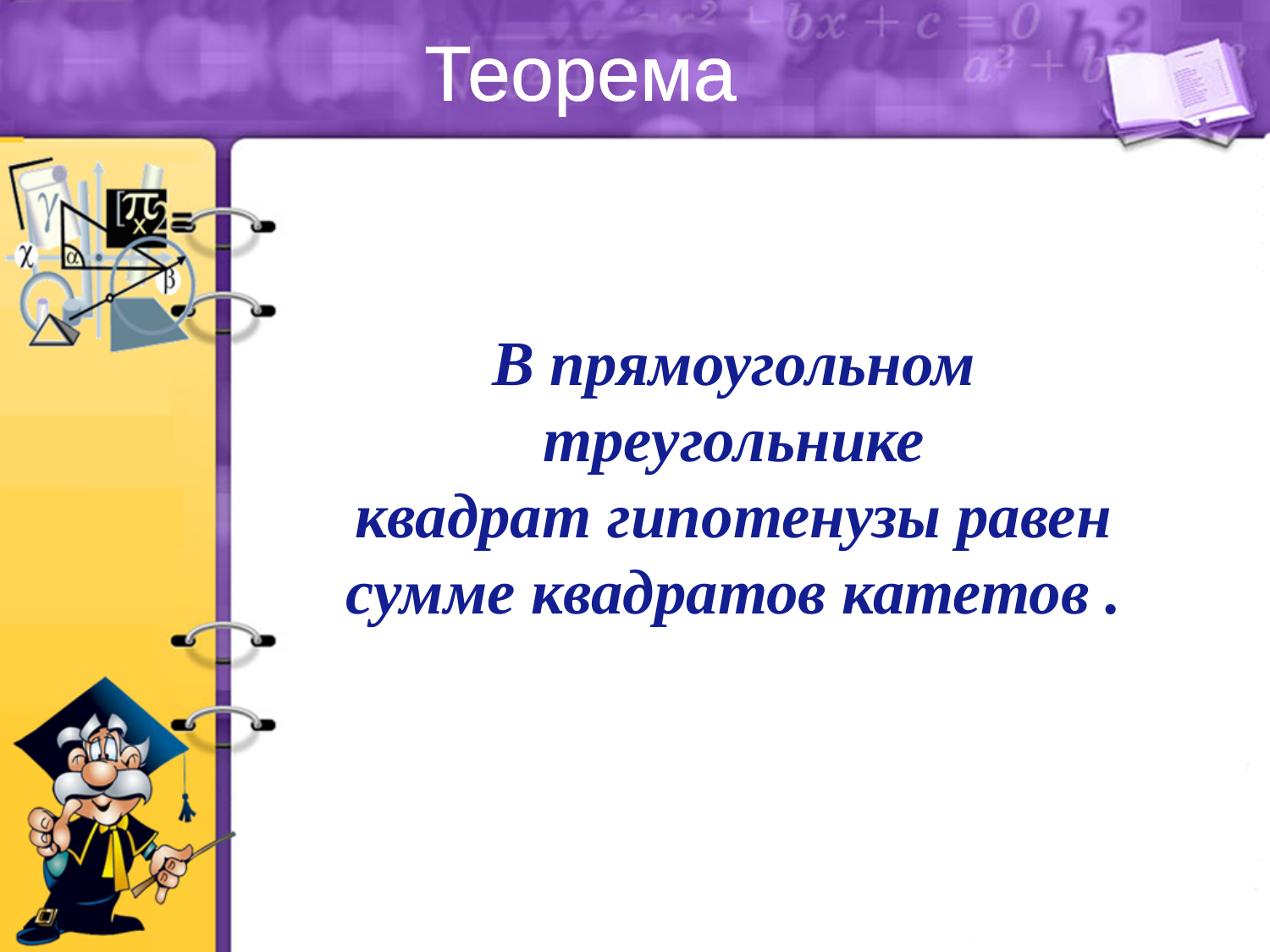

# Теорема
В прямоугольном треугольнике
квадрат гипотенузы равен
сумме квадратов катетов .